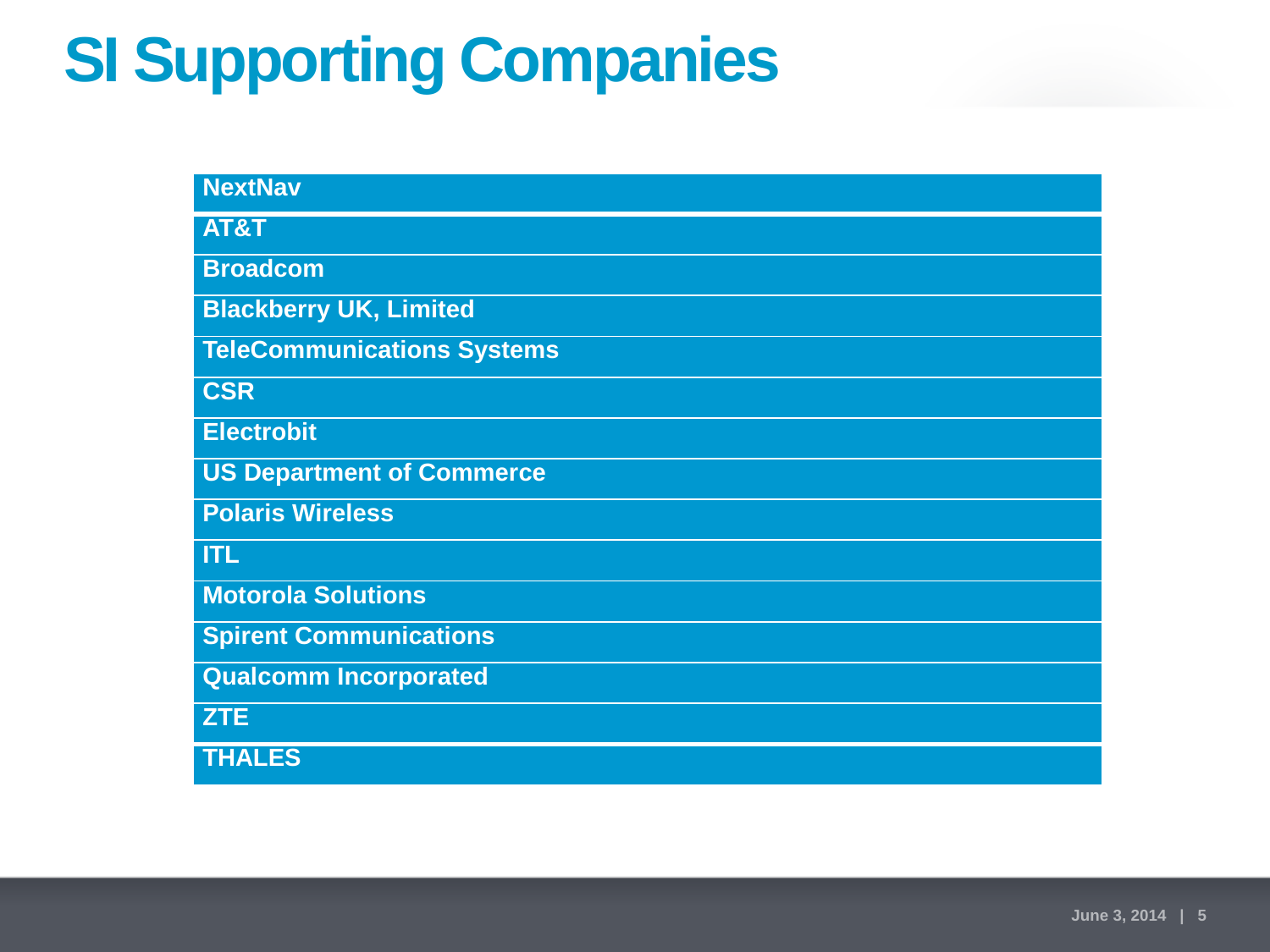

# SI Supporting Companies
| NextNav |
| --- |
| AT&T |
| Broadcom |
| Blackberry UK, Limited |
| TeleCommunications Systems |
| CSR |
| Electrobit |
| US Department of Commerce |
| Polaris Wireless |
| ITL |
| Motorola Solutions |
| Spirent Communications |
| Qualcomm Incorporated |
| ZTE |
| THALES |
June 3, 2014   |   5